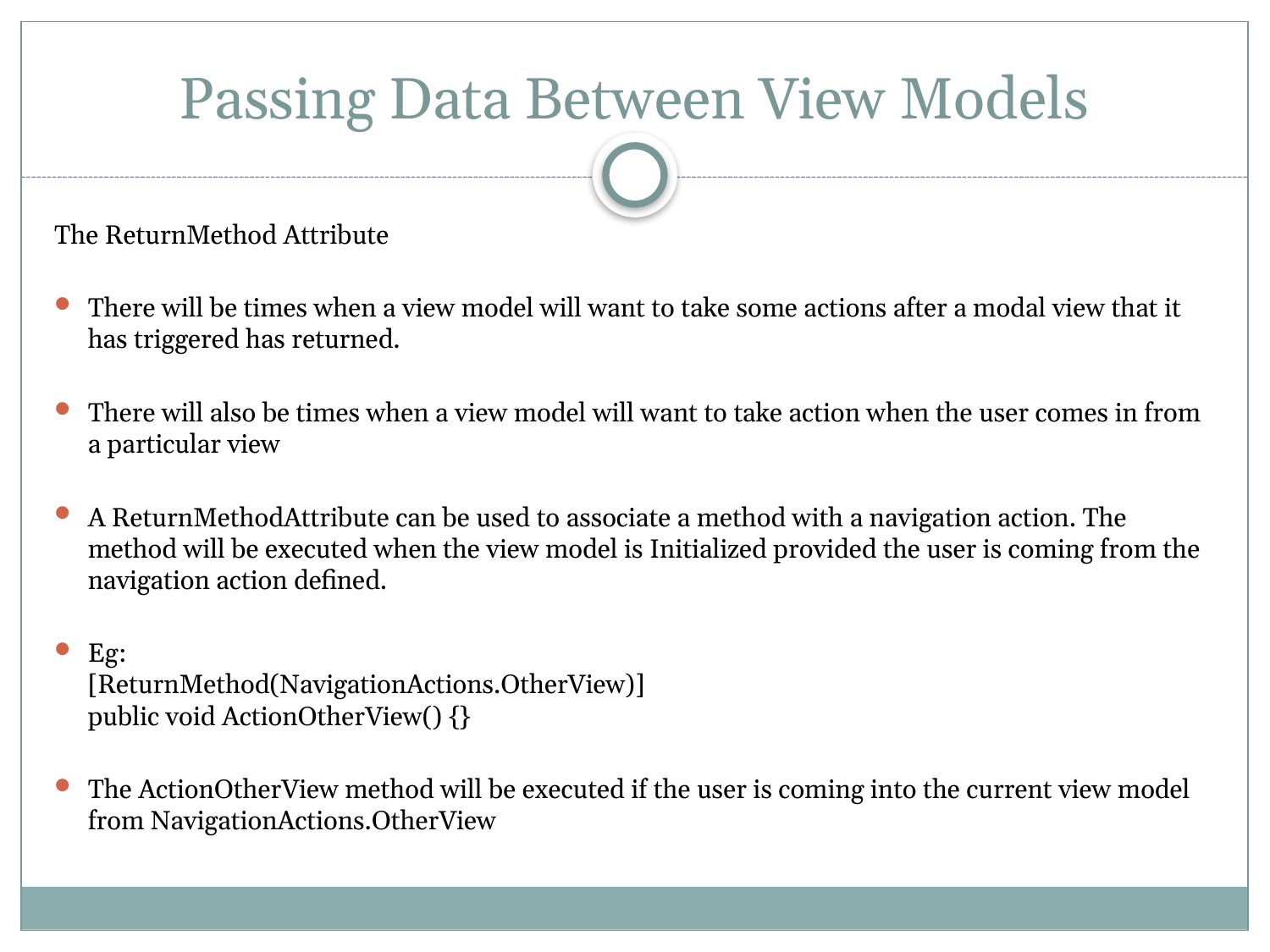

# Passing Data Between View Models
The ReturnMethod Attribute

There will be times when a view model will want to take some actions after a modal view that it has triggered has returned.

There will also be times when a view model will want to take action when the user comes in from a particular view

A ReturnMethodAttribute can be used to associate a method with a navigation action. The method will be executed when the view model is Initialized provided the user is coming from the navigation action defined.

Eg:
[ReturnMethod(NavigationActions.OtherView)]
public void ActionOtherView() {}

The ActionOtherView method will be executed if the user is coming into the current view model from NavigationActions.OtherView